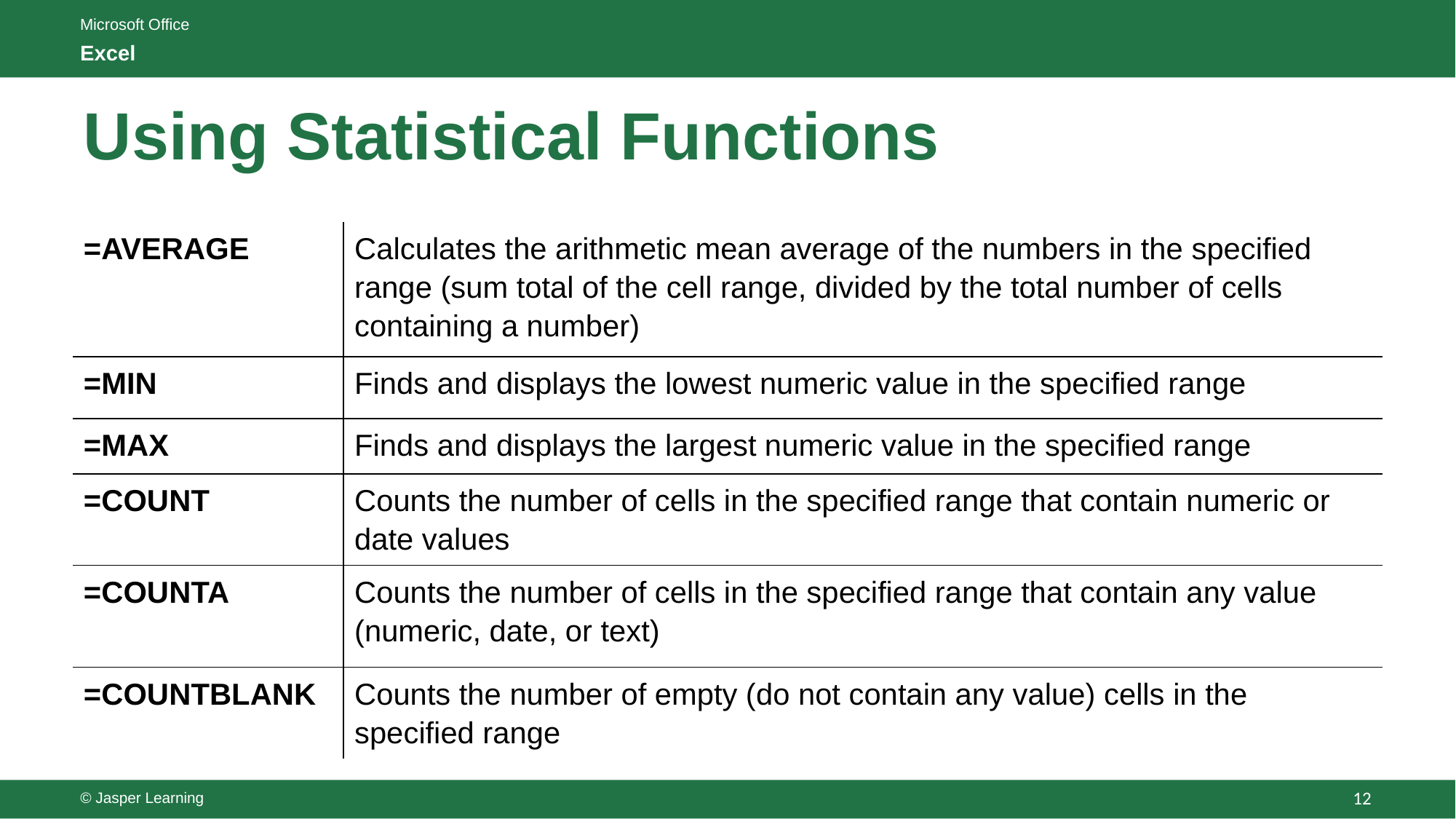

# Using Statistical Functions
| =AVERAGE | Calculates the arithmetic mean average of the numbers in the specified range (sum total of the cell range, divided by the total number of cells containing a number) |
| --- | --- |
| =MIN | Finds and displays the lowest numeric value in the specified range |
| =MAX | Finds and displays the largest numeric value in the specified range |
| =COUNT | Counts the number of cells in the specified range that contain numeric or date values |
| =COUNTA | Counts the number of cells in the specified range that contain any value (numeric, date, or text) |
| =COUNTBLANK | Counts the number of empty (do not contain any value) cells in the specified range |
© Jasper Learning
12